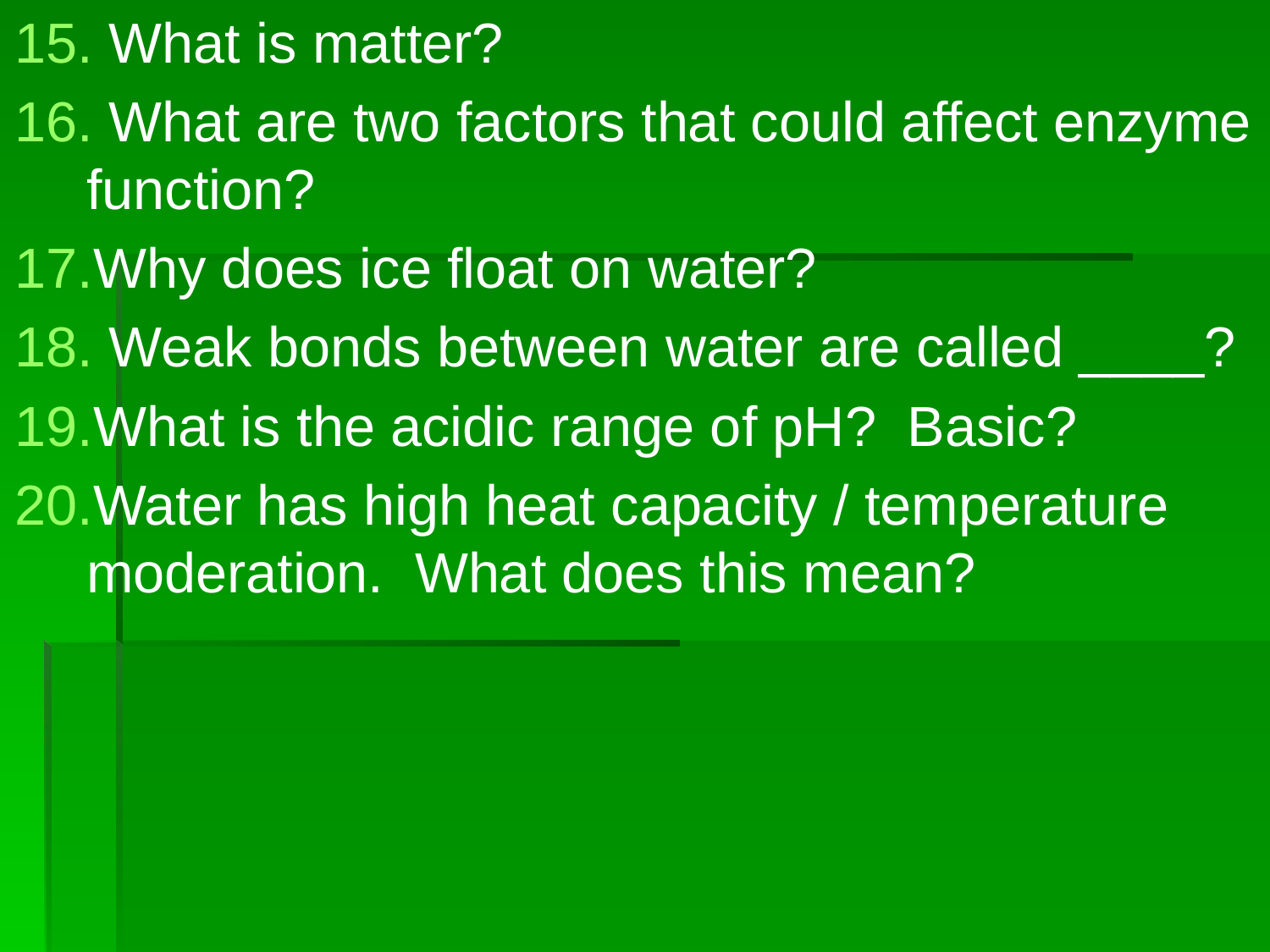

What is matter?
 What are two factors that could affect enzyme function?
Why does ice float on water?
 Weak bonds between water are called ____?
What is the acidic range of pH?  Basic?
Water has high heat capacity / temperature moderation.  What does this mean?